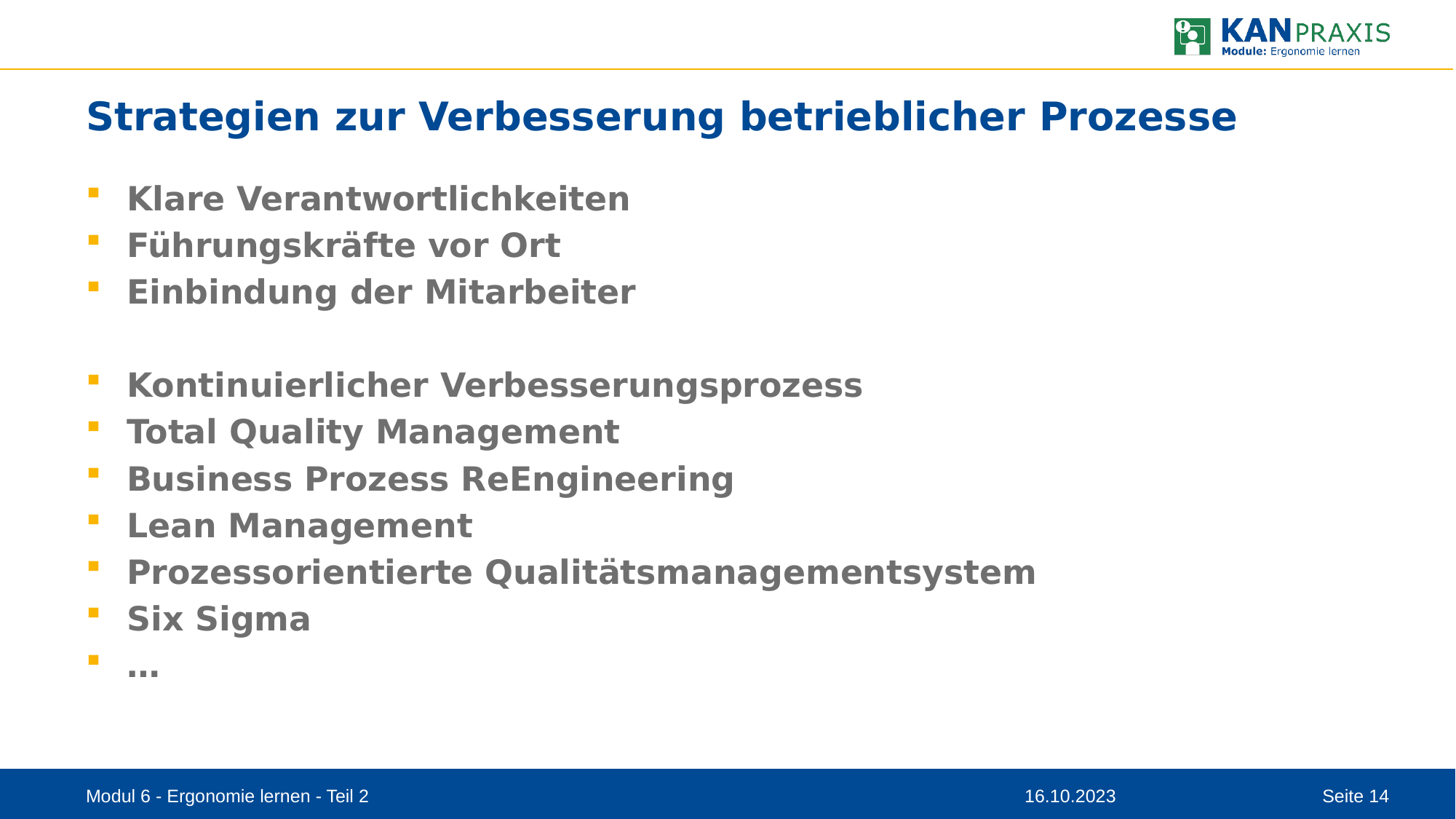

# Strategien zur Verbesserung betrieblicher Prozesse
Klare Verantwortlichkeiten
Führungskräfte vor Ort
Einbindung der Mitarbeiter

Kontinuierlicher Verbesserungsprozess
Total Quality Management
Business Prozess ReEngineering
Lean Management
Prozessorientierte Qualitätsmanagementsystem
Six Sigma
…
Modul 6 - Ergonomie lernen - Teil 2
16.10.2023
Seite 14